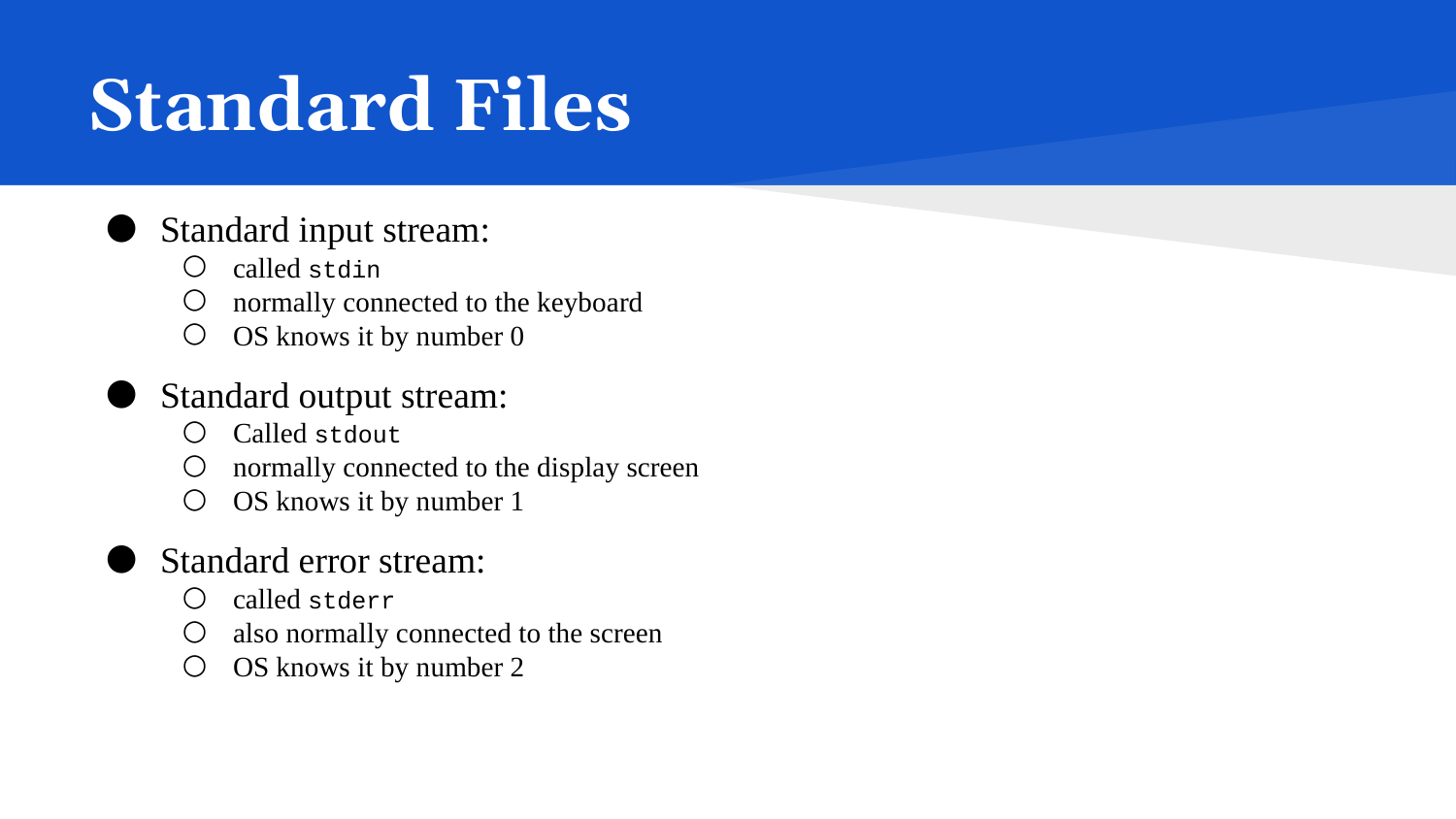

# Standard Files
Standard input stream:
called stdin
normally connected to the keyboard
OS knows it by number 0
Standard output stream:
Called stdout
normally connected to the display screen
OS knows it by number 1
Standard error stream:
called stderr
also normally connected to the screen
OS knows it by number 2